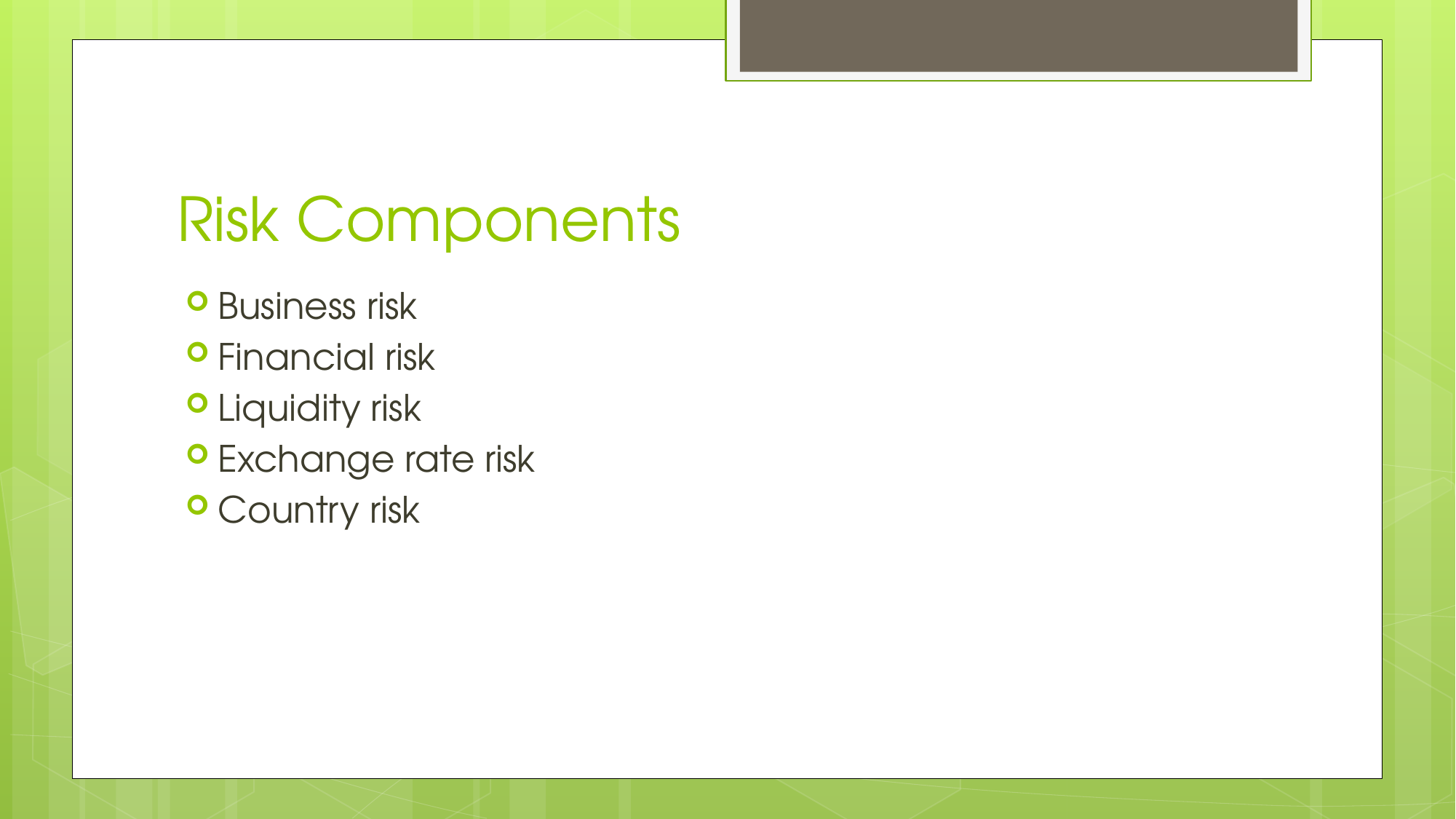

# Risk Components
Business risk
Financial risk
Liquidity risk
Exchange rate risk
Country risk